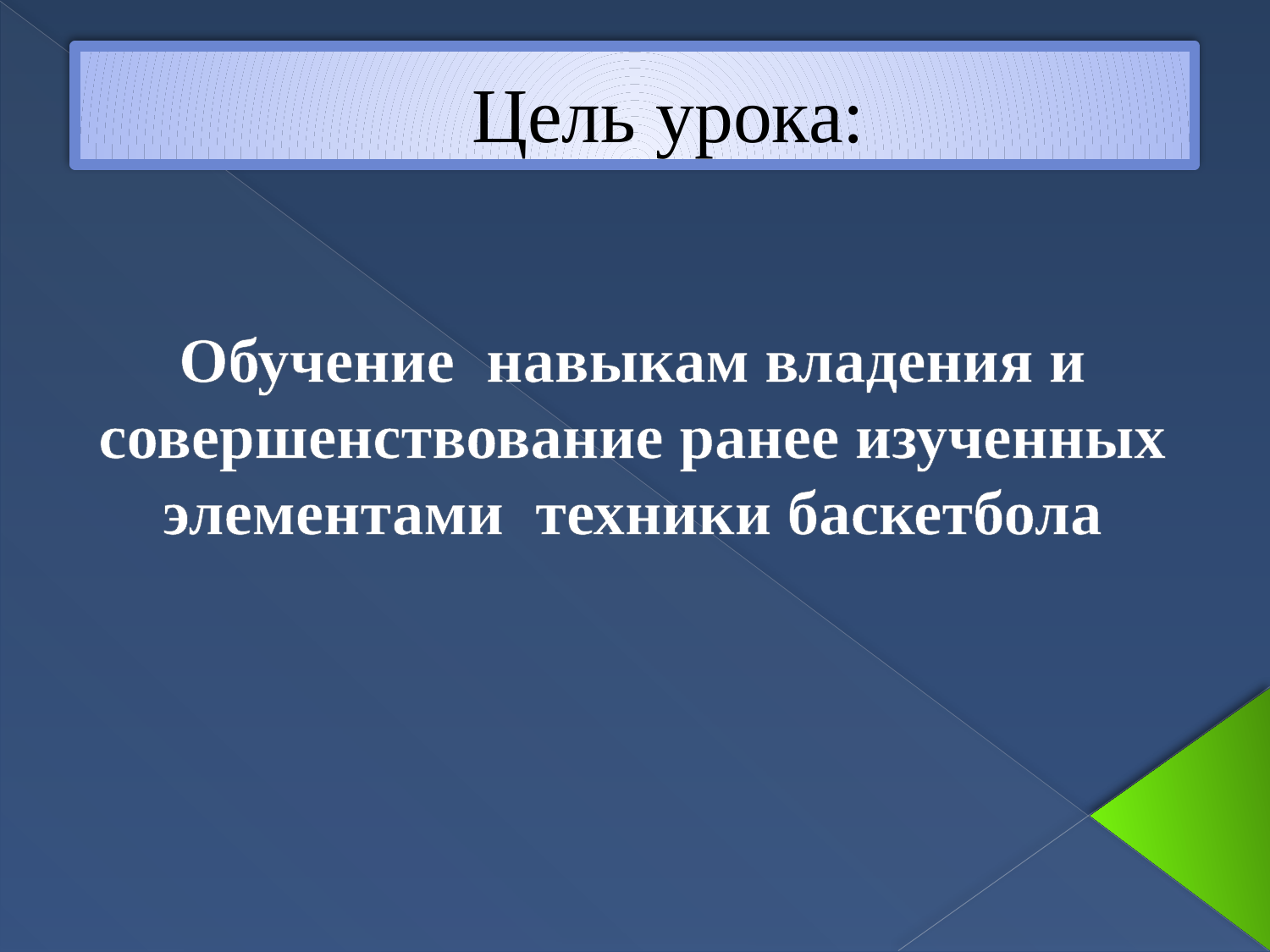

# Цель урока:
Обучение  навыкам владения и совершенствование ранее изученных элементами  техники баскетбола